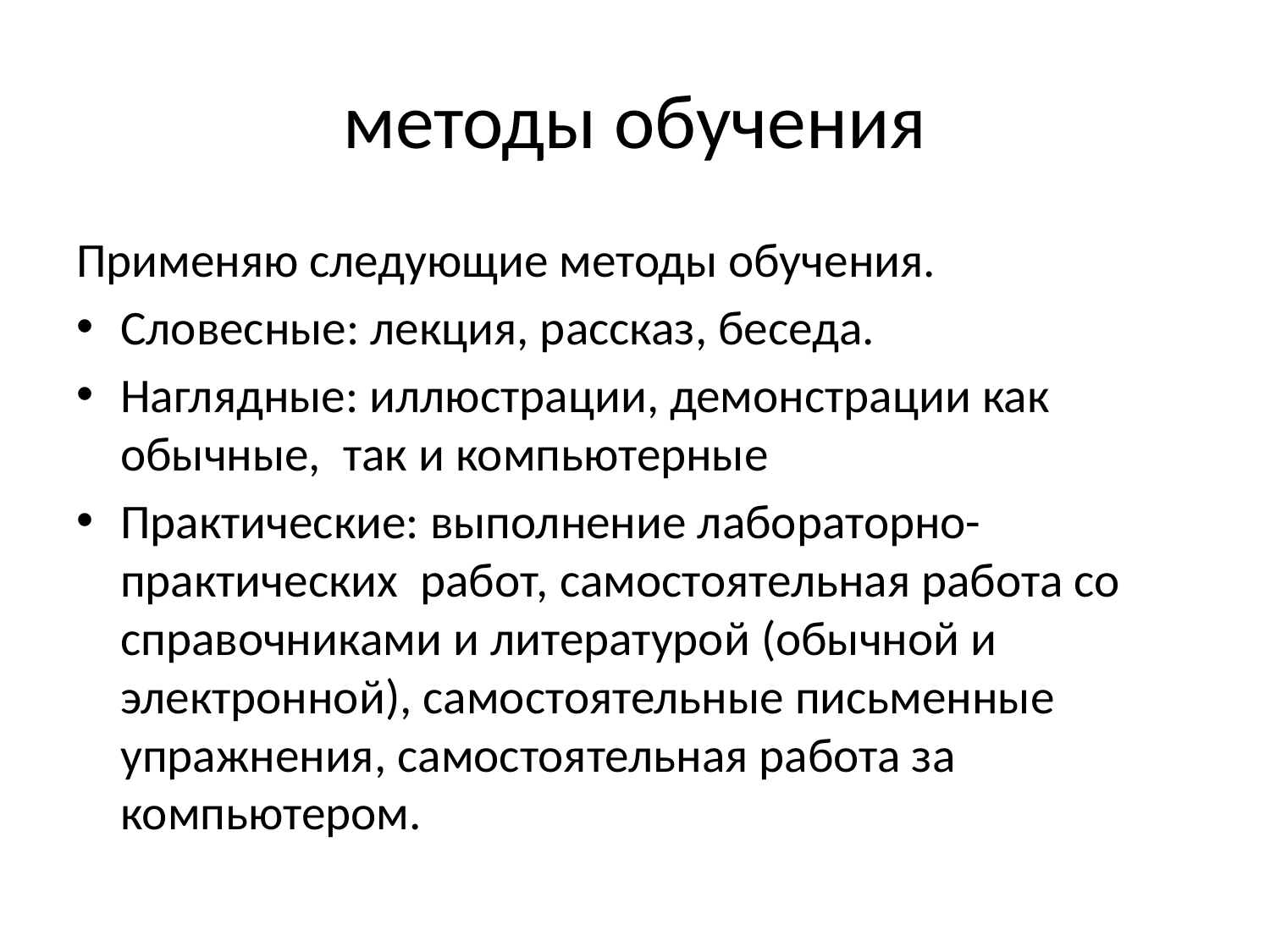

# методы обучения
Применяю следующие методы обучения.
	Словесные: лекция, рассказ, беседа.
	Наглядные: иллюстрации, демонстрации как обычные,  так и компьютерные
	Практические: выполнение лабораторно-практических  работ, самостоятельная работа со справочниками и литературой (обычной и электронной), самостоятельные письменные упражнения, самостоятельная работа за компьютером.